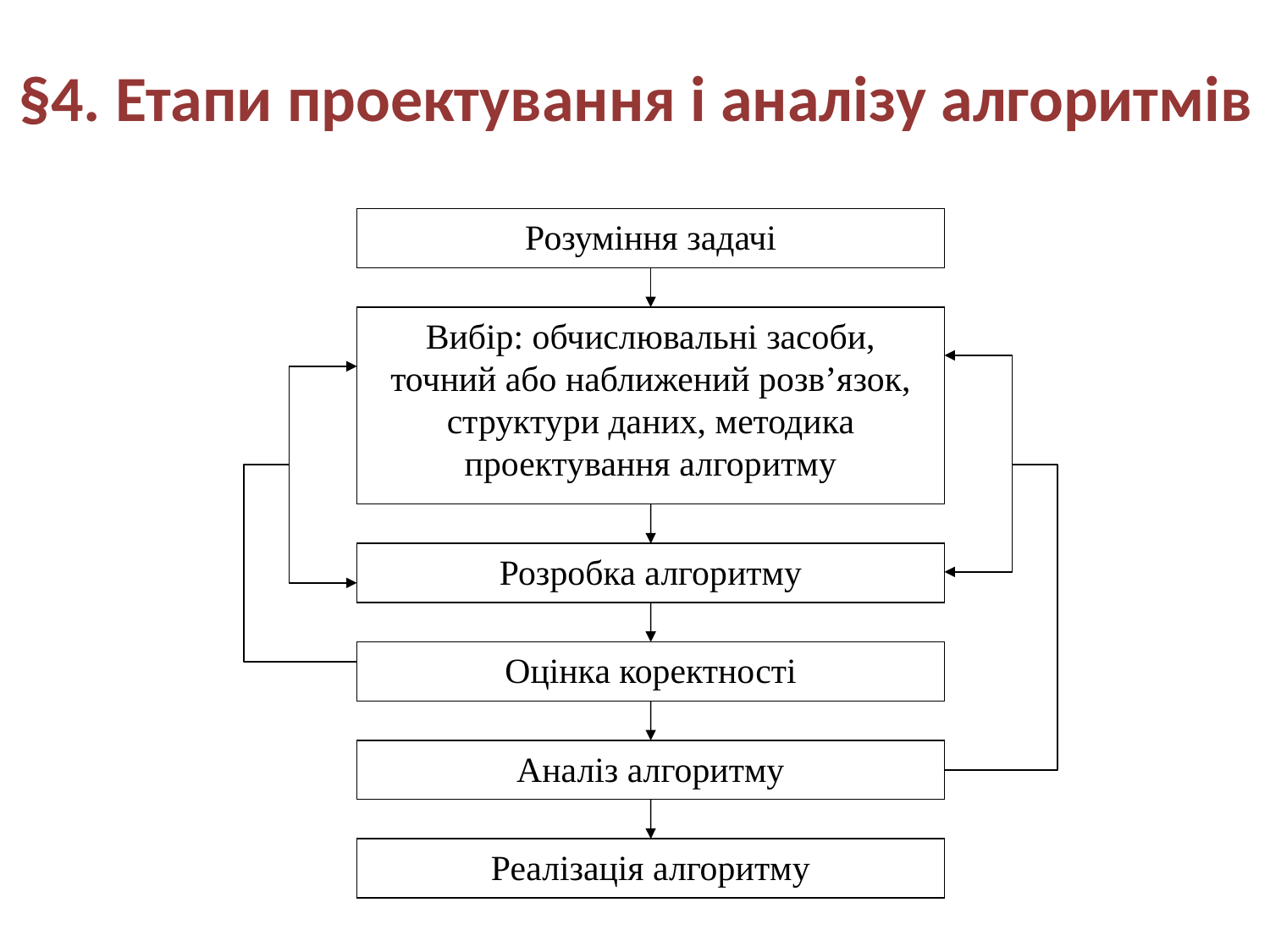

# §4. Етапи проектування і аналізу алгоритмів

Розуміння задачі
Вибір: обчислювальні засоби, точний або наближений розв’язок, структури даних, методика проектування алгоритму

Розробка алгоритму
Оцінка коректності
Аналіз алгоритму
Реалізація алгоритму